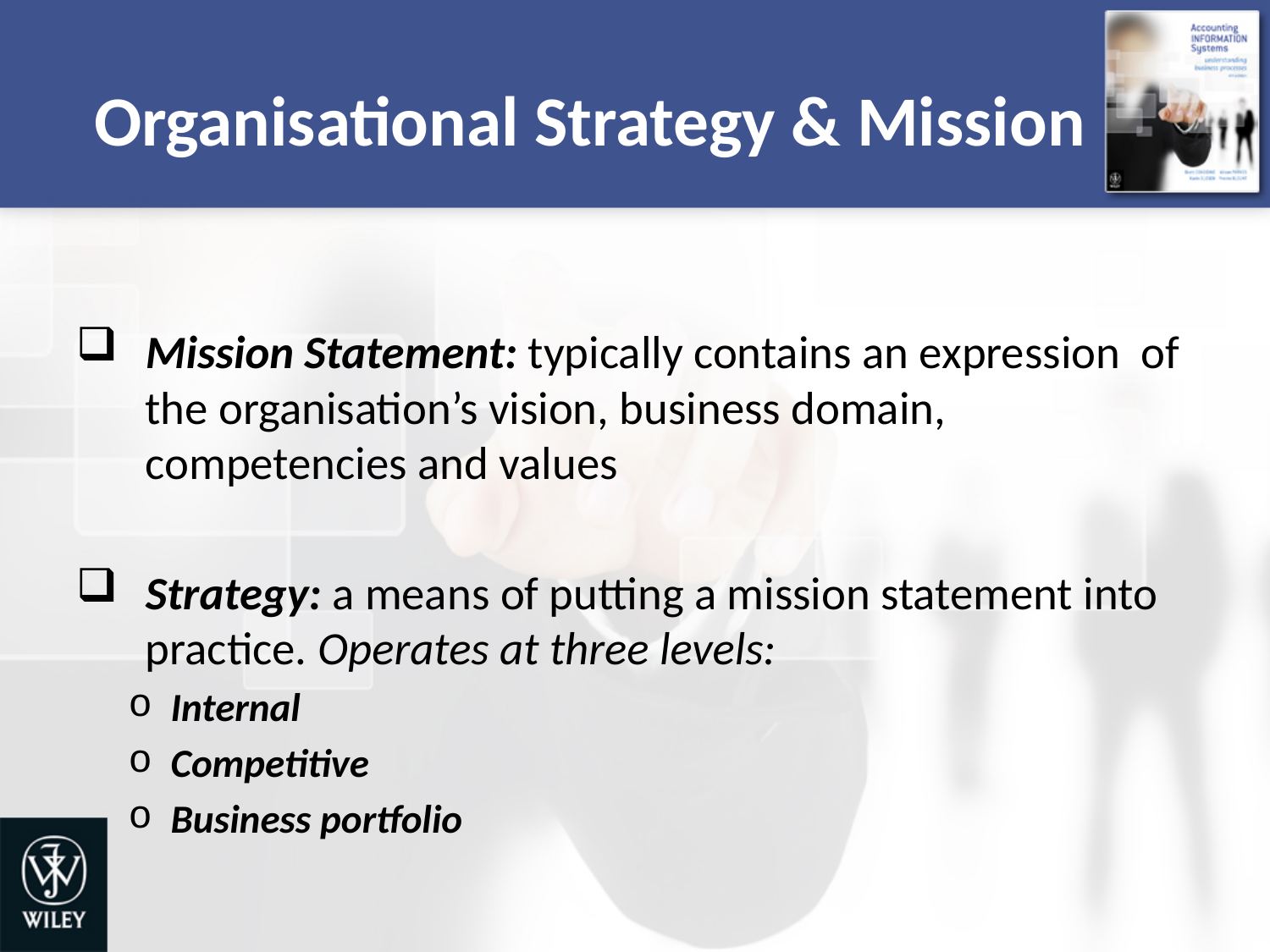

# Organisational Strategy & Mission
Mission Statement: typically contains an expression  of the organisation’s vision, business domain, competencies and values

Strategy: a means of putting a mission statement into practice. Operates at three levels:
Internal
Competitive
Business portfolio